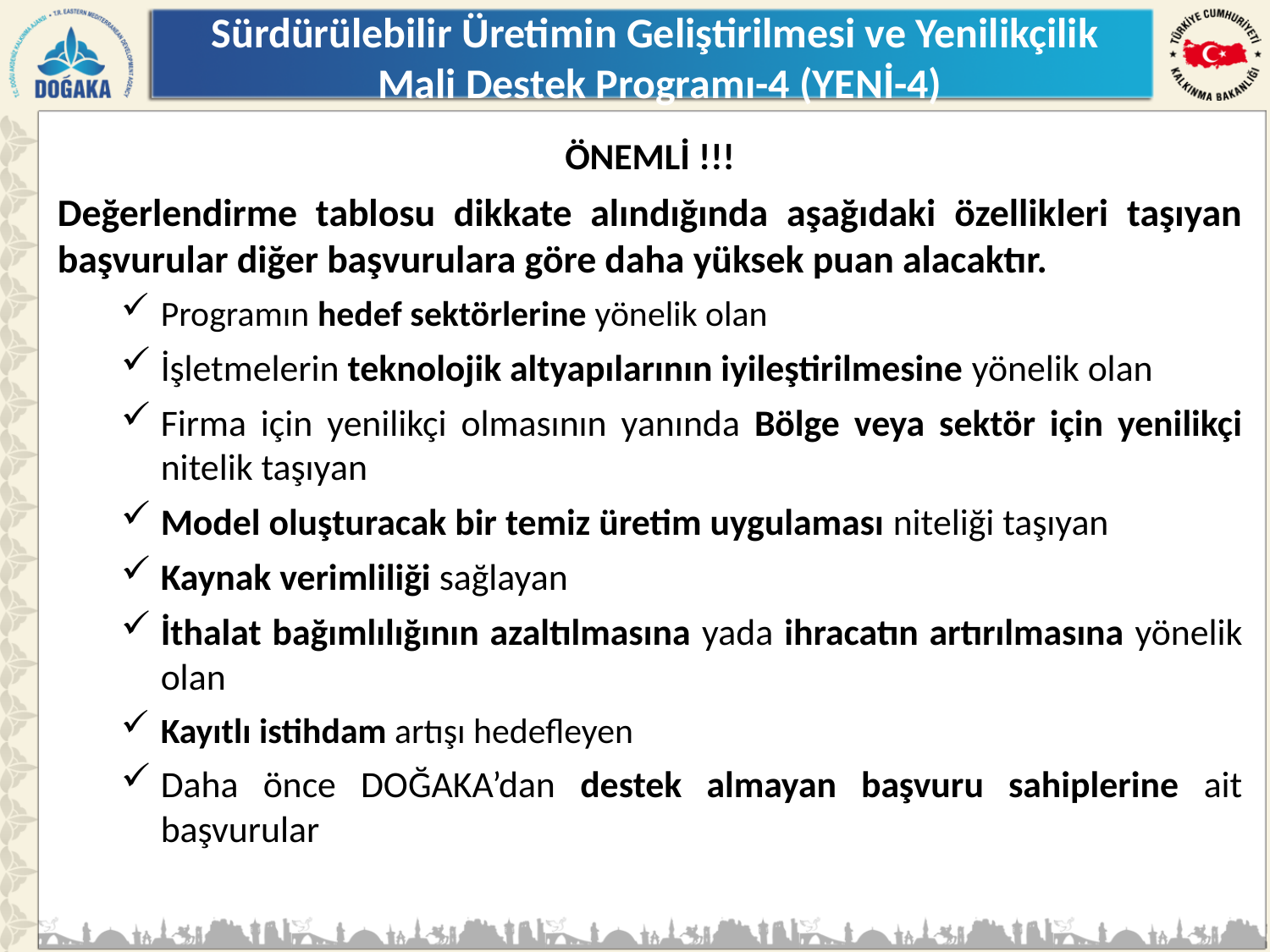

Sürdürülebilir Üretimin Geliştirilmesi ve Yenilikçilik
Mali Destek Programı-4 (YENİ-4)
ÖNEMLİ !!!
Değerlendirme tablosu dikkate alındığında aşağıdaki özellikleri taşıyan başvurular diğer başvurulara göre daha yüksek puan alacaktır.
Programın hedef sektörlerine yönelik olan
İşletmelerin teknolojik altyapılarının iyileştirilmesine yönelik olan
Firma için yenilikçi olmasının yanında Bölge veya sektör için yenilikçi nitelik taşıyan
Model oluşturacak bir temiz üretim uygulaması niteliği taşıyan
Kaynak verimliliği sağlayan
İthalat bağımlılığının azaltılmasına yada ihracatın artırılmasına yönelik olan
Kayıtlı istihdam artışı hedefleyen
Daha önce DOĞAKA’dan destek almayan başvuru sahiplerine ait başvurular